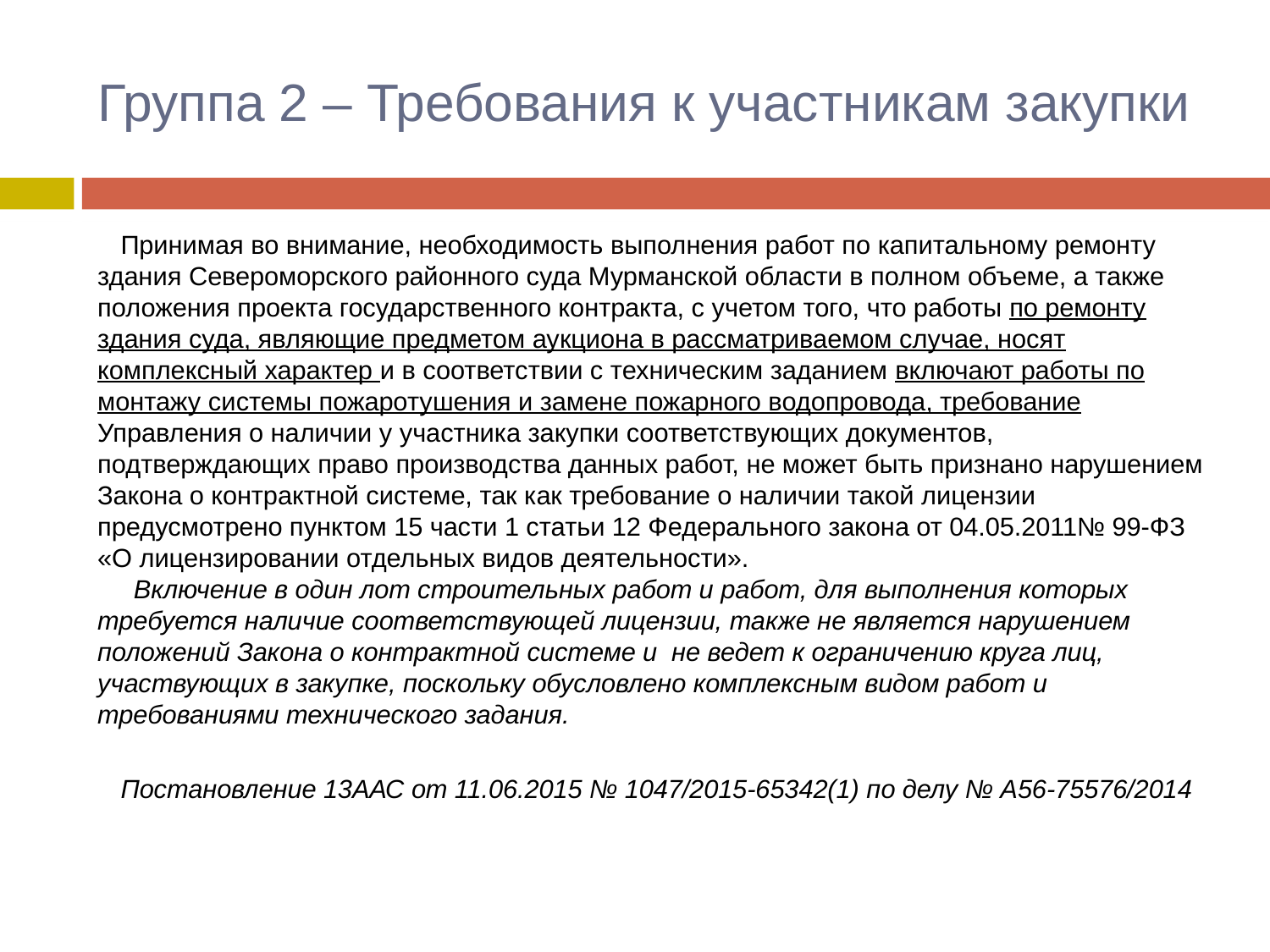

# Группа 2 – Требования к участникам закупки
Принимая во внимание, необходимость выполнения работ по капитальному ремонту здания Североморского районного суда Мурманской области в полном объеме, а также положения проекта государственного контракта, с учетом того, что работы по ремонту здания суда, являющие предметом аукциона в рассматриваемом случае, носят комплексный характер и в соответствии с техническим заданием включают работы по монтажу системы пожаротушения и замене пожарного водопровода, требование Управления о наличии у участника закупки соответствующих документов, подтверждающих право производства данных работ, не может быть признано нарушением Закона о контрактной системе, так как требование о наличии такой лицензии предусмотрено пунктом 15 части 1 статьи 12 Федерального закона от 04.05.2011№ 99-ФЗ «О лицензировании отдельных видов деятельности».
     Включение в один лот строительных работ и работ, для выполнения которых требуется наличие соответствующей лицензии, также не является нарушением положений Закона о контрактной системе и  не ведет к ограничению круга лиц, участвующих в закупке, поскольку обусловлено комплексным видом работ и требованиями технического задания.

Постановление 13ААС от 11.06.2015 № 1047/2015-65342(1) по делу № А56-75576/2014